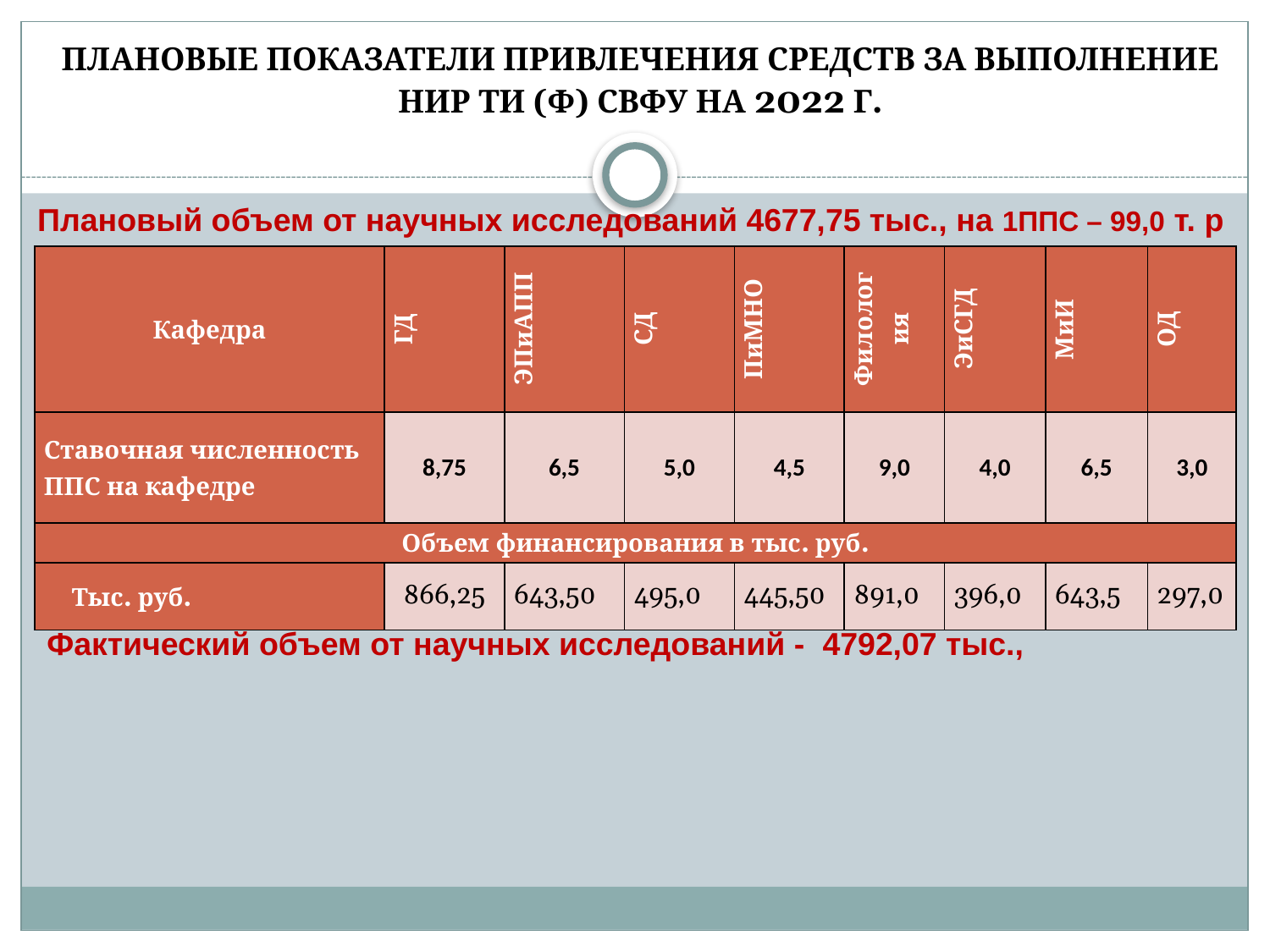

ПЛАНОВЫЕ ПОКАЗАТЕЛИ ПРИВЛЕЧЕНИЯ СРЕДСТВ ЗА ВЫПОЛНЕНИЕ НИР ТИ (Ф) СВФУ НА 2022 Г.
Плановый объем от научных исследований 4677,75 тыс., на 1ППС – 99,0 т. р
| Кафедра | ГД | ЭПиАПП | СД | ПиМНО | Филология | ЭиСГД | МиИ | ОД |
| --- | --- | --- | --- | --- | --- | --- | --- | --- |
| Ставочная численность ППС на кафедре | 8,75 | 6,5 | 5,0 | 4,5 | 9,0 | 4,0 | 6,5 | 3,0 |
| Объем финансирования в тыс. руб. |  |  |  |  |  |  |  |  |
| Тыс. руб. | 866,25 | 643,50 | 495,0 | 445,50 | 891,0 | 396,0 | 643,5 | 297,0 |
Фактический объем от научных исследований -  4792,07 тыс.,